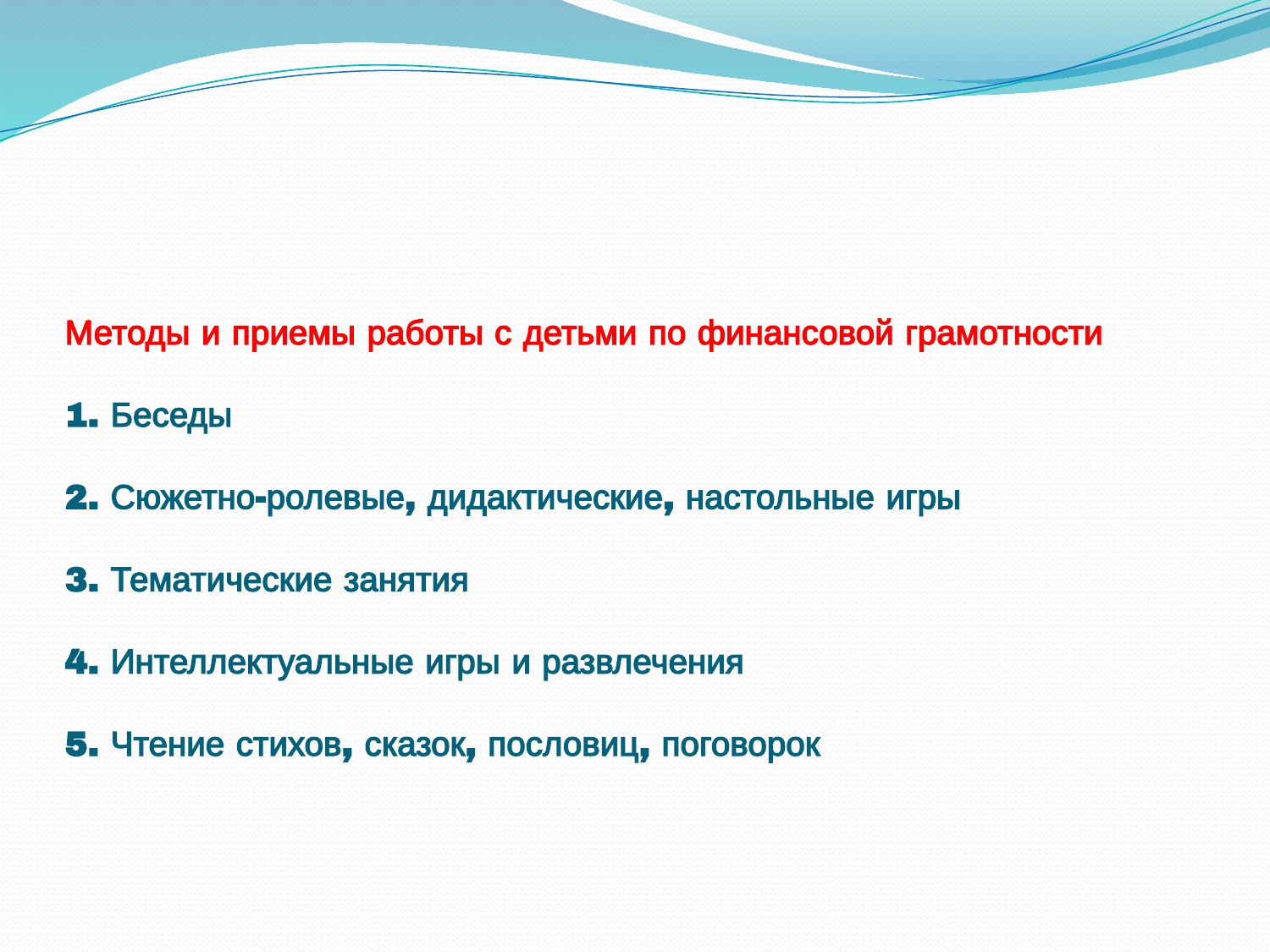

# Методы и приемы работы с детьми по финансовой грамотности 1. Беседы 2. Сюжетно-ролевые, дидактические, настольные игры 3. Тематические занятия 4. Интеллектуальные игры и развлечения 5. Чтение стихов, сказок, пословиц, поговорок